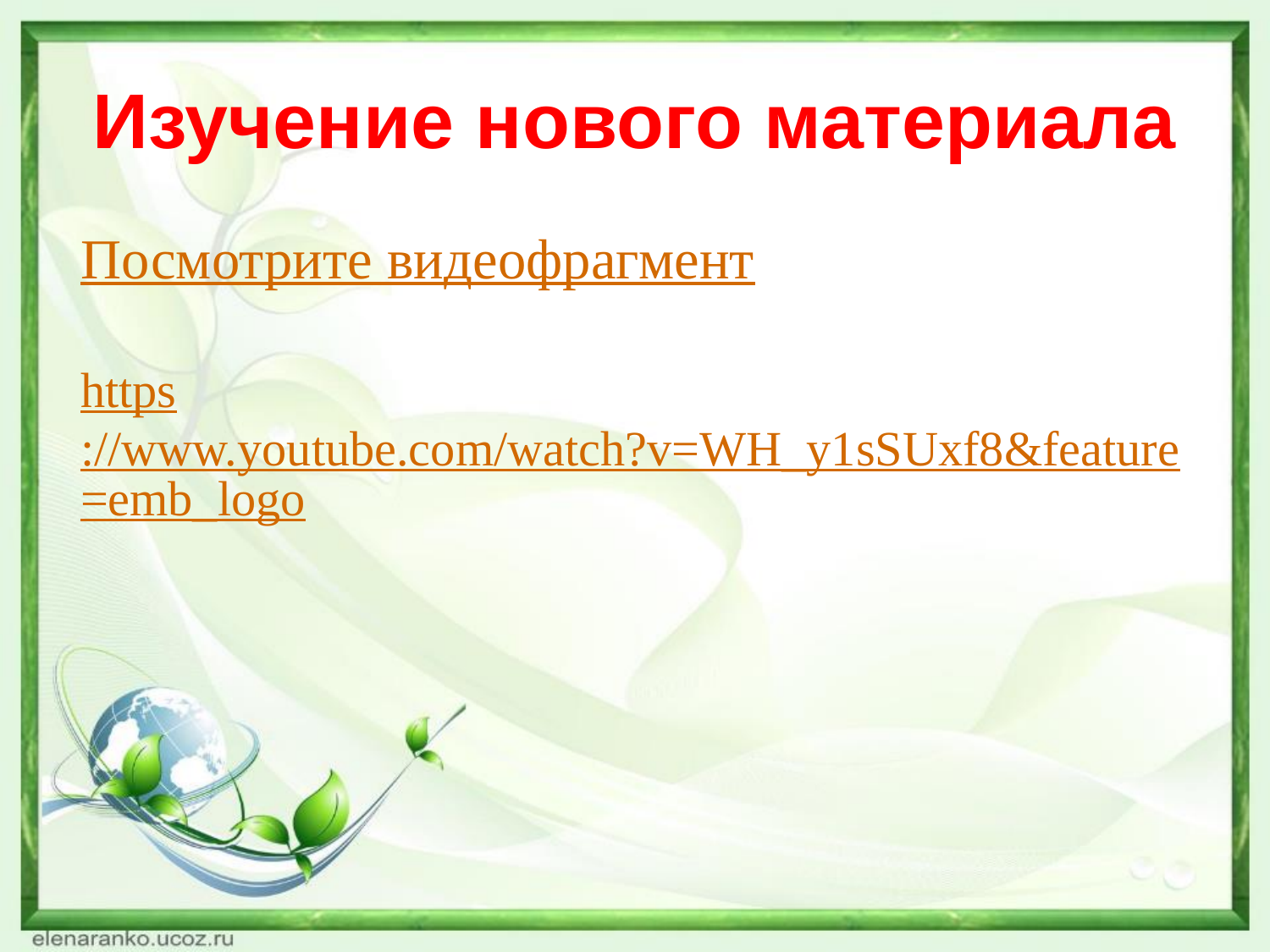

# Изучение нового материала
Посмотрите видеофрагмент

https://www.youtube.com/watch?v=WH_y1sSUxf8&feature=emb_logo